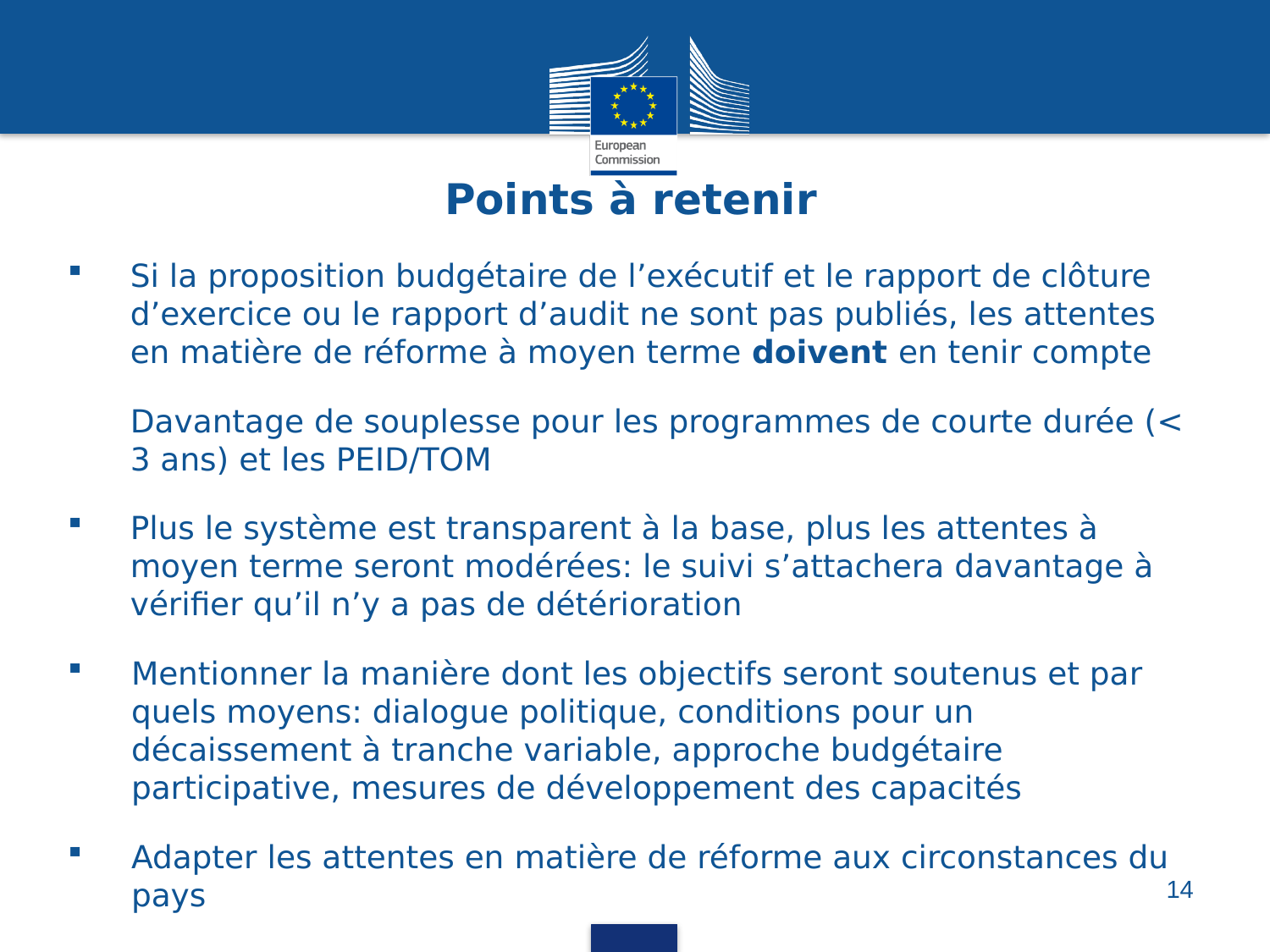

# Points à retenir
Si la proposition budgétaire de l’exécutif et le rapport de clôture d’exercice ou le rapport d’audit ne sont pas publiés, les attentes en matière de réforme à moyen terme doivent en tenir compte

	Davantage de souplesse pour les programmes de courte durée (< 3 ans) et les PEID/TOM

Plus le système est transparent à la base, plus les attentes à moyen terme seront modérées: le suivi s’attachera davantage à vérifier qu’il n’y a pas de détérioration

Mentionner la manière dont les objectifs seront soutenus et par quels moyens: dialogue politique, conditions pour un décaissement à tranche variable, approche budgétaire participative, mesures de développement des capacités

Adapter les attentes en matière de réforme aux circonstances du pays

14